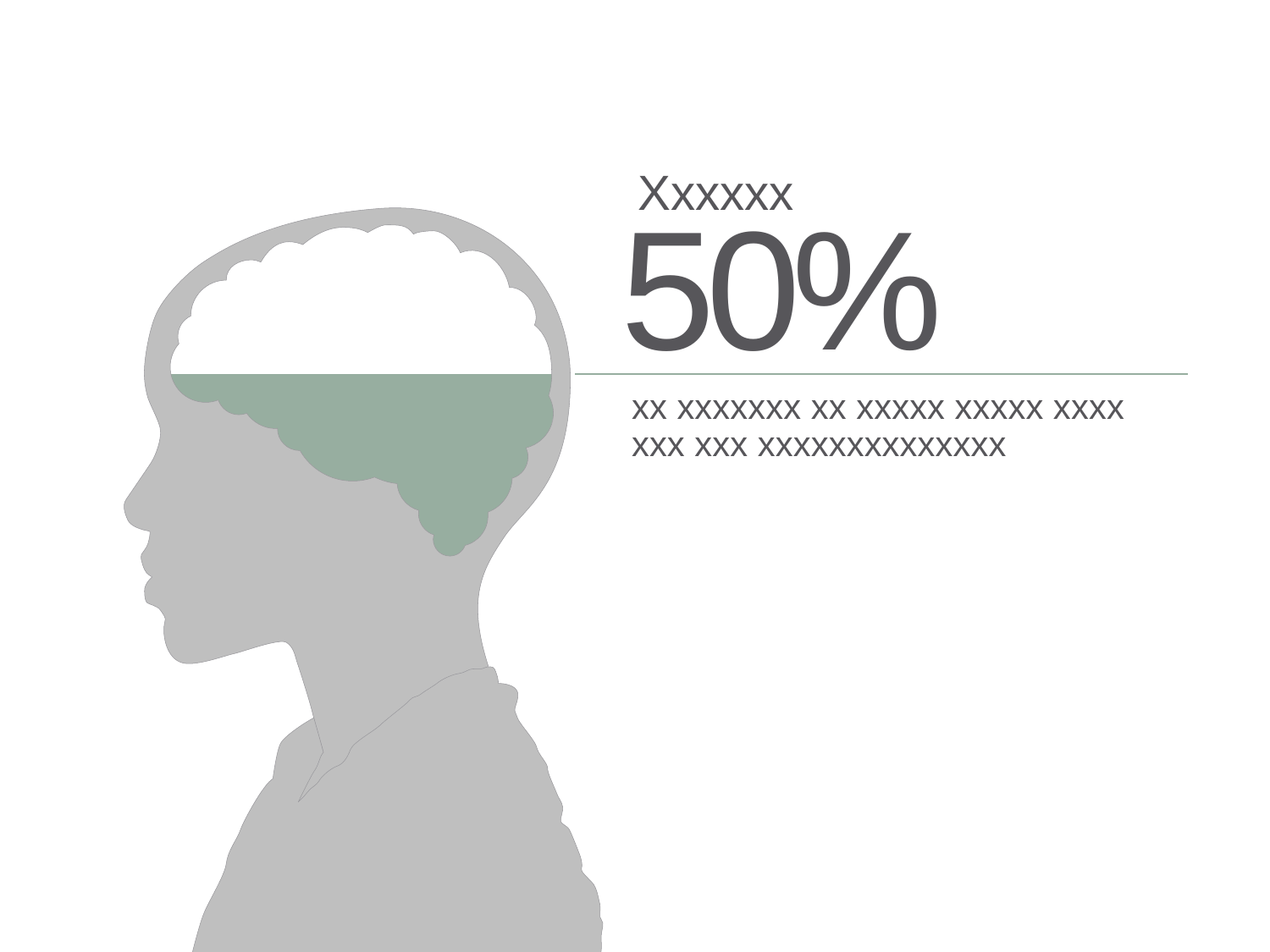

Xxxxxx
50%

xx xxxxxxx xx xxxxx xxxxx xxxx xxx xxx xxxxxxxxxxxxxx